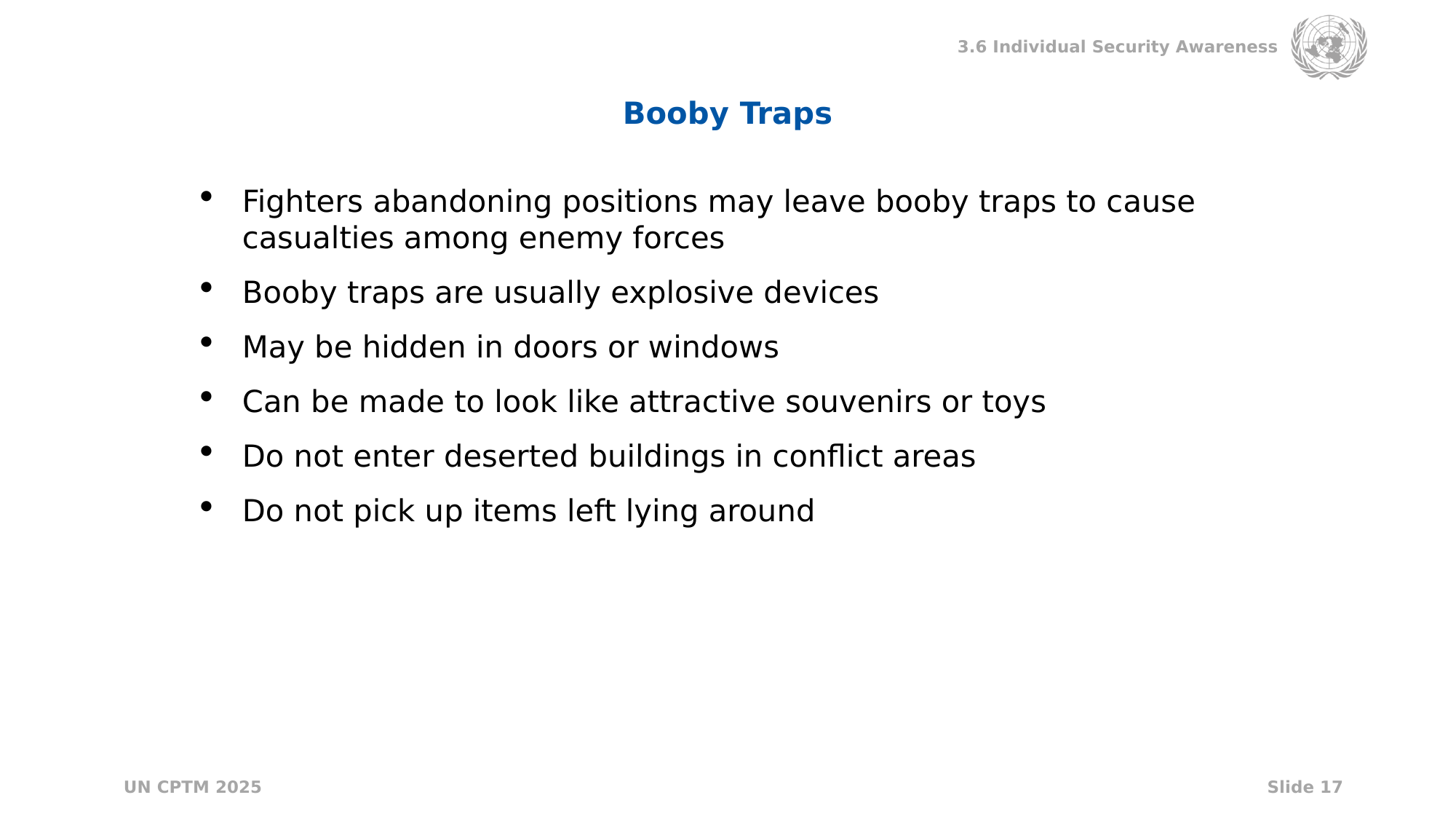

Booby Traps
Fighters abandoning positions may leave booby traps to cause casualties among enemy forces
Booby traps are usually explosive devices
May be hidden in doors or windows
Can be made to look like attractive souvenirs or toys
Do not enter deserted buildings in conflict areas
Do not pick up items left lying around